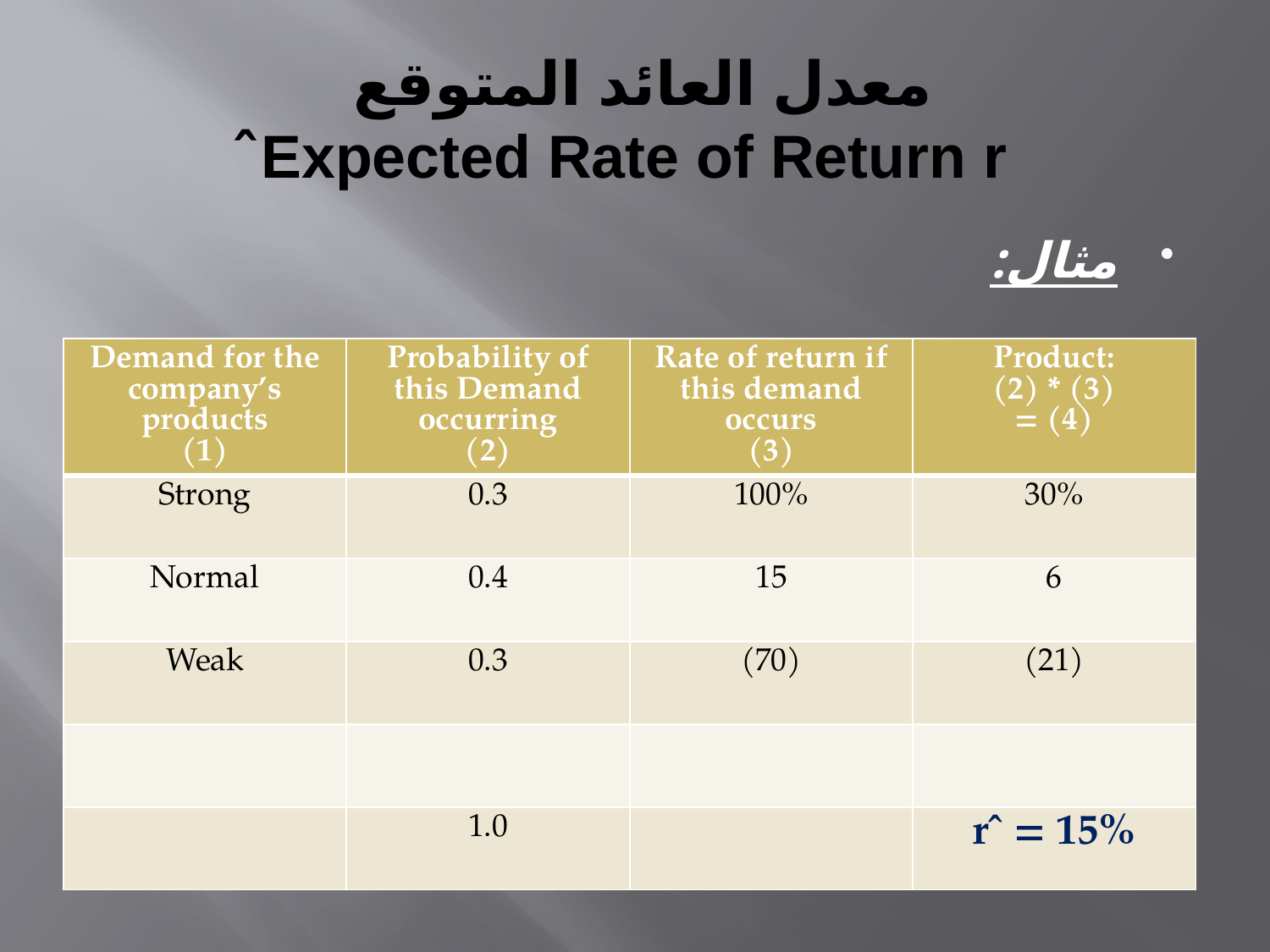

# معدل العائد المتوقع Expected Rate of Return rˆ
مثال:

| Demand for the company’s products (1) | Probability of this Demand occurring (2) | Rate of return if this demand occurs (3) | Product: (2) \* (3) = (4) |
| --- | --- | --- | --- |
| Strong | 0.3 | 100% | 30% |
| Normal | 0.4 | 15 | 6 |
| Weak | 0.3 | (70) | (21) |
|  |  |  |  |
|  | 1.0 |  | rˆ = 15% |